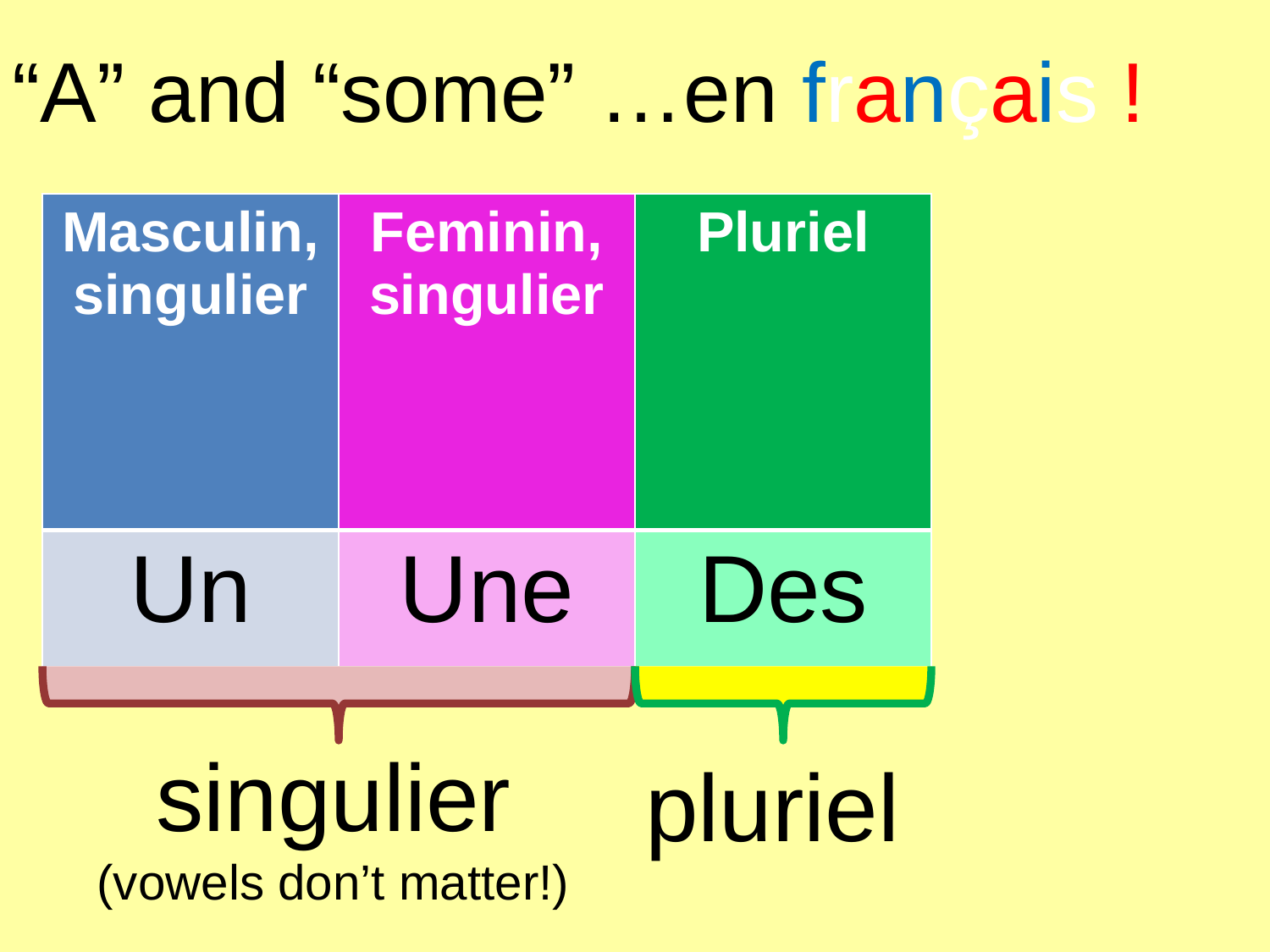

“A” and “some” …en français !
| Masculin, singulier | Feminin, singulier | Pluriel |
| --- | --- | --- |
| Un | Une | Des |

singulier
(vowels don’t matter!)
pluriel